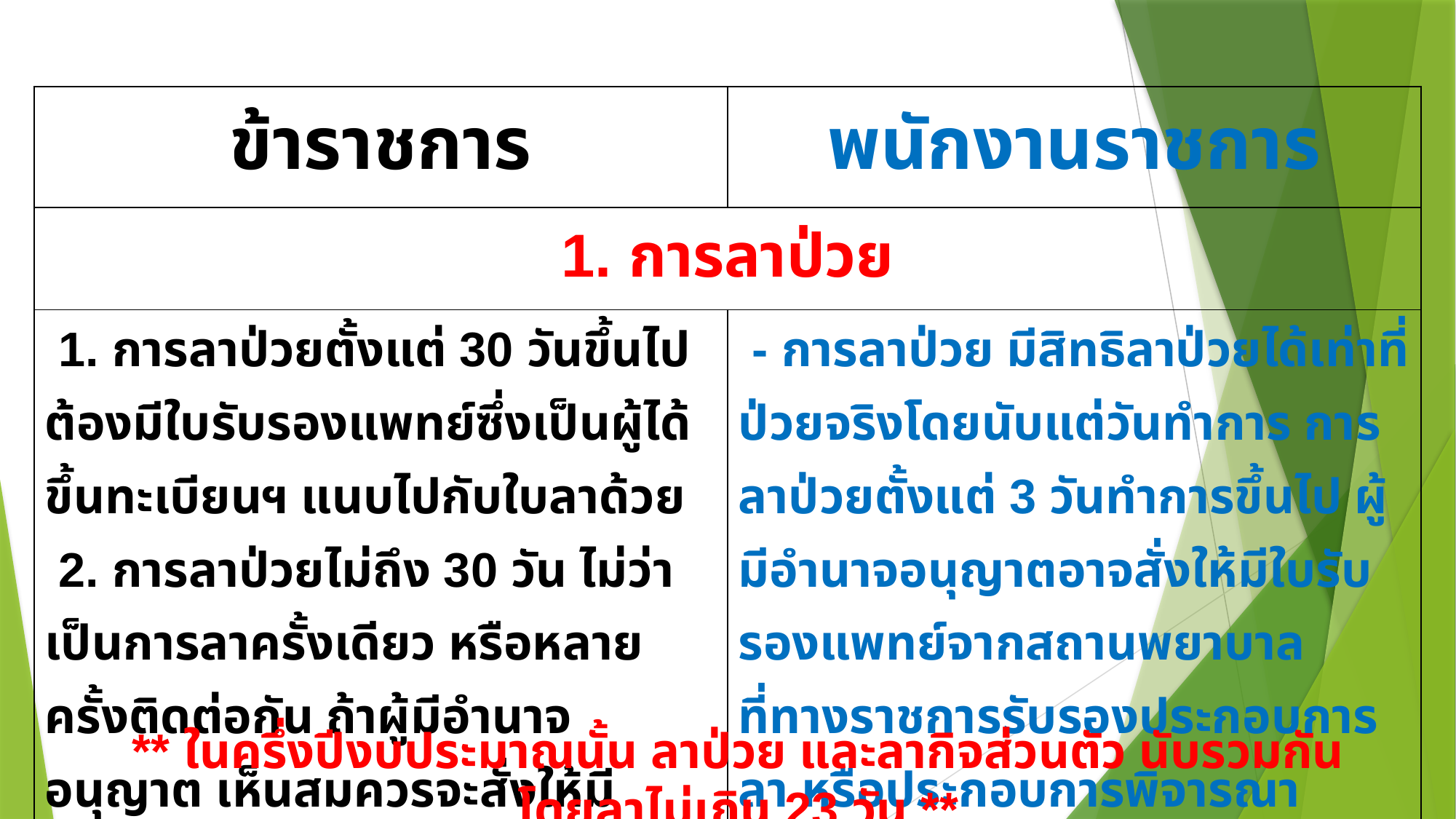

| ข้าราชการ | พนักงานราชการ |
| --- | --- |
| 1. การลาป่วย |  |
| 1. การลาป่วยตั้งแต่ 30 วันขึ้นไป ต้องมีใบรับรองแพทย์ซึ่งเป็นผู้ได้ขึ้นทะเบียนฯ แนบไปกับใบลาด้วย 2. การลาป่วยไม่ถึง 30 วัน ไม่ว่าเป็นการลาครั้งเดียว หรือหลายครั้งติดต่อกัน ถ้าผู้มีอำนาจอนุญาต เห็นสมควรจะสั่งให้มีใบรับรองแพทย์ตามข้อ 1 หรือสั่งให้ผู้ลาไปรับการตรวจจากแพทย์ของทางราชการ เพื่อประกอบการพิจารณาอนุญาตก็ได้ | - การลาป่วย มีสิทธิลาป่วยได้เท่าที่ป่วยจริงโดยนับแต่วันทำการ การลาป่วยตั้งแต่ 3 วันทำการขึ้นไป ผู้มีอำนาจอนุญาตอาจสั่งให้มีใบรับรองแพทย์จากสถานพยาบาลที่ทางราชการรับรองประกอบการลา หรือประกอบการพิจารณาอนุญาตก็ได้ |
** ในครึ่งปีงบประมาณนั้น ลาป่วย และลากิจส่วนตัว นับรวมกัน โดยลาไม่เกิน 23 วัน **